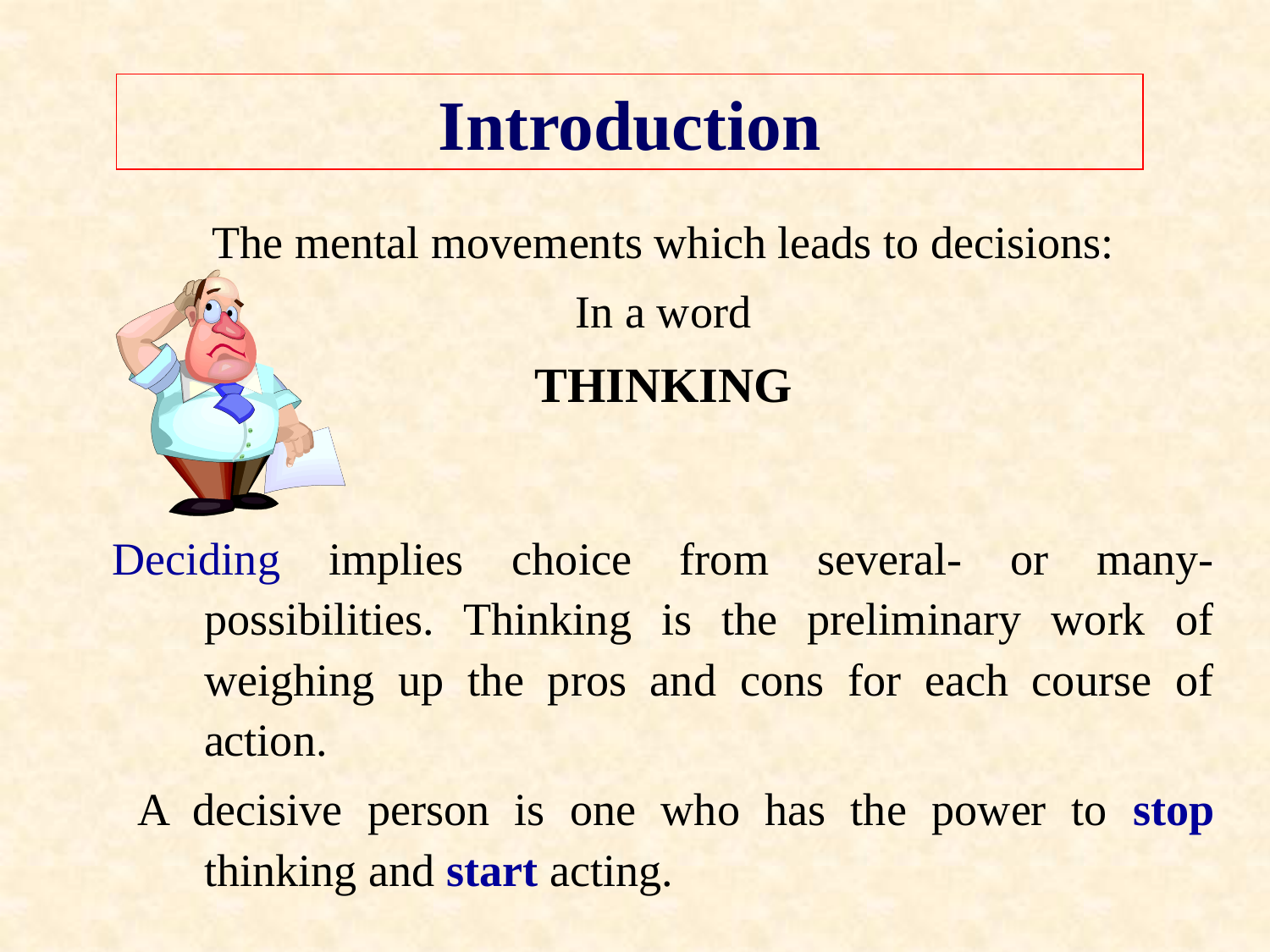

# Introduction
The mental movements which leads to decisions:
In a word
THINKING

Deciding implies choice from several- or many- possibilities. Thinking is the preliminary work of weighing up the pros and cons for each course of action.
 A decisive person is one who has the power to stop thinking and start acting.